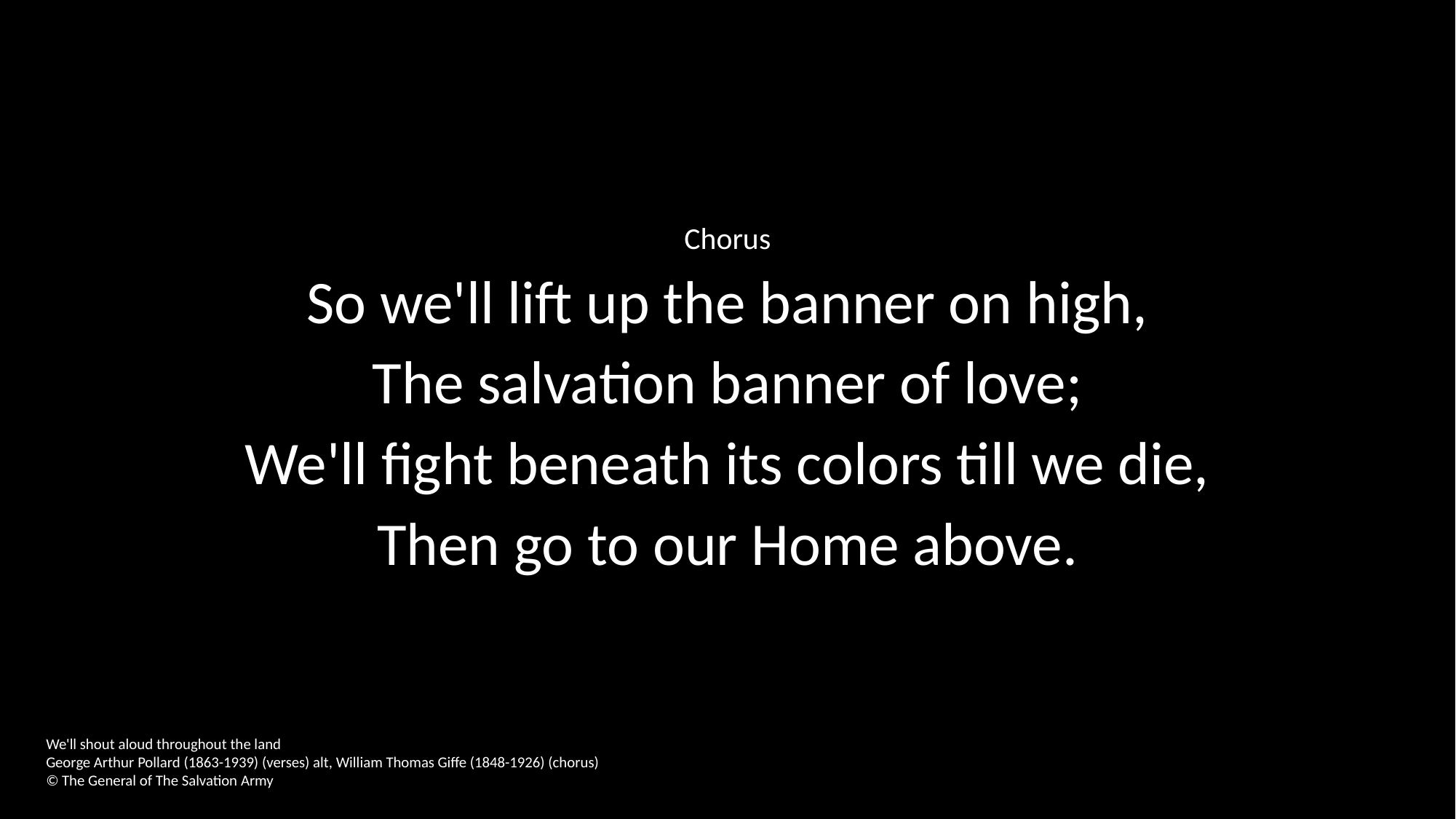

Chorus
So we'll lift up the banner on high,
The salvation banner of love;
We'll fight beneath its colors till we die,
Then go to our Home above.
We'll shout aloud throughout the land
George Arthur Pollard (1863-1939) (verses) alt, William Thomas Giffe (1848-1926) (chorus)
© The General of The Salvation Army